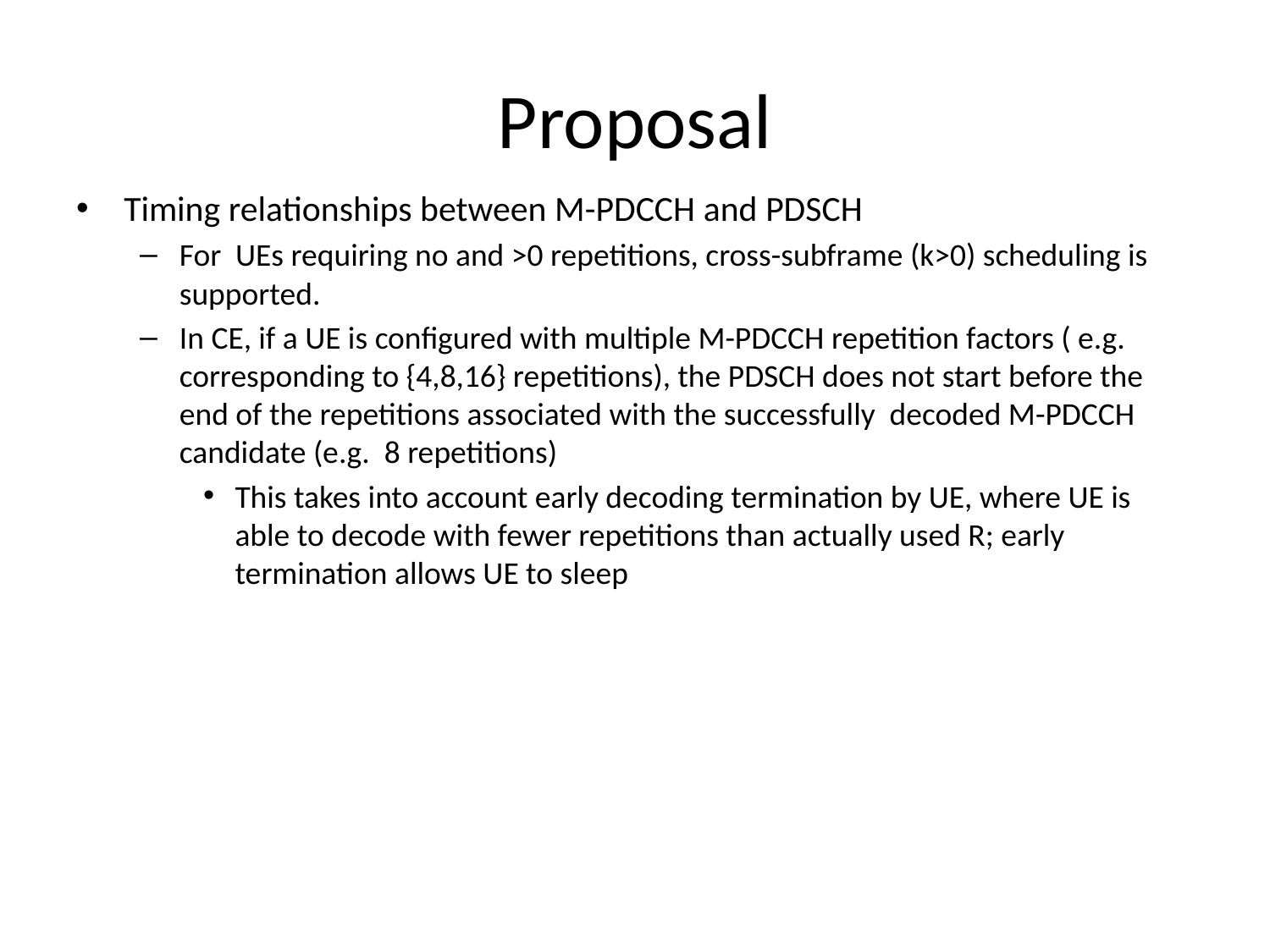

# Proposal
Timing relationships between M-PDCCH and PDSCH
For  UEs requiring no and >0 repetitions, cross-subframe (k>0) scheduling is supported.
In CE, if a UE is configured with multiple M-PDCCH repetition factors ( e.g. corresponding to {4,8,16} repetitions), the PDSCH does not start before the end of the repetitions associated with the successfully  decoded M-PDCCH candidate (e.g.  8 repetitions)
This takes into account early decoding termination by UE, where UE is able to decode with fewer repetitions than actually used R; early termination allows UE to sleep